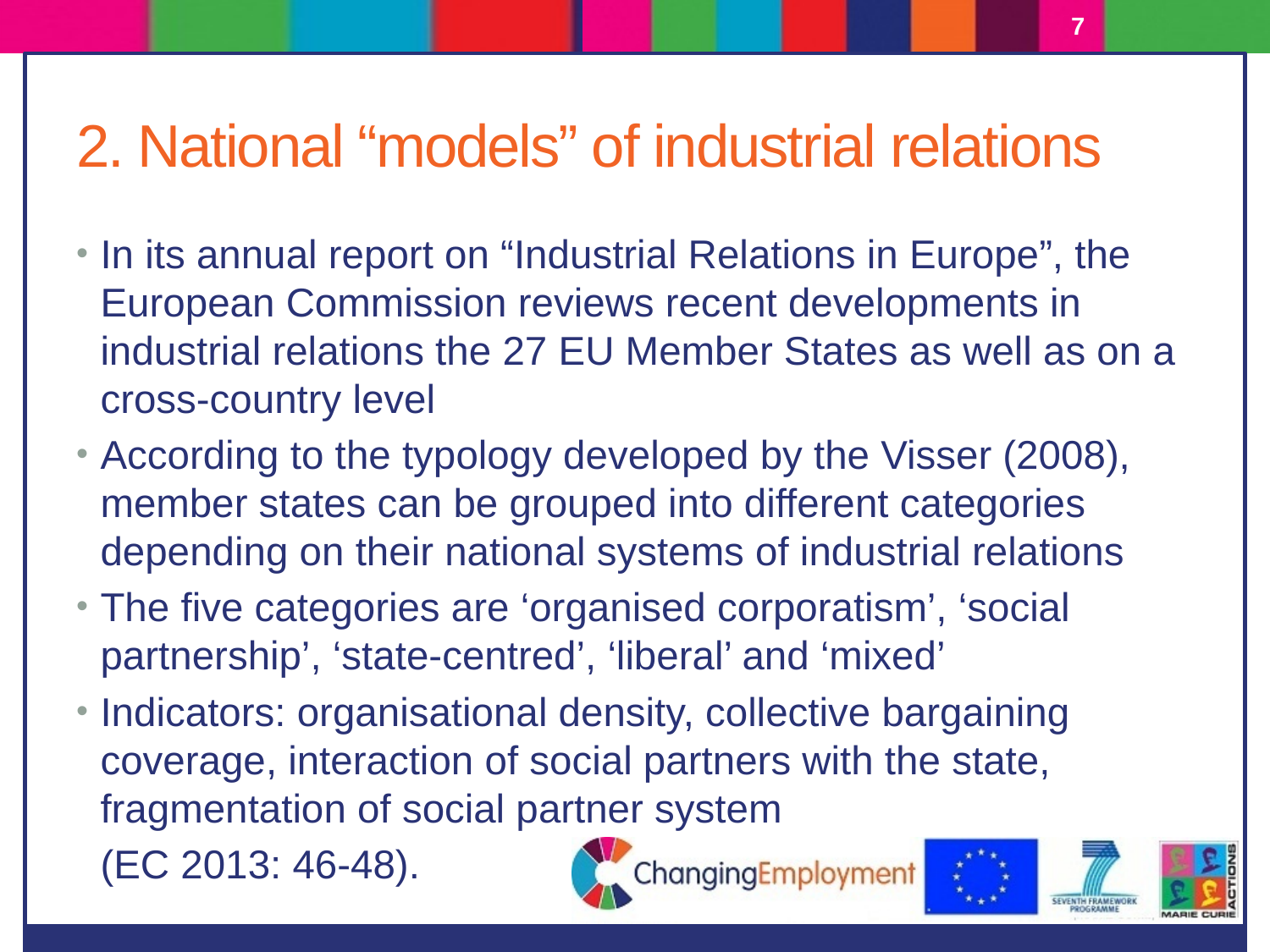

7
# 2. National “models” of industrial relations
In its annual report on “Industrial Relations in Europe”, the European Commission reviews recent developments in industrial relations the 27 EU Member States as well as on a cross-country level
According to the typology developed by the Visser (2008), member states can be grouped into different categories depending on their national systems of industrial relations
The five categories are ‘organised corporatism’, ‘social partnership’, ‘state-centred’, ‘liberal’ and ‘mixed’
Indicators: organisational density, collective bargaining coverage, interaction of social partners with the state, fragmentation of social partner system
	(EC 2013: 46-48).